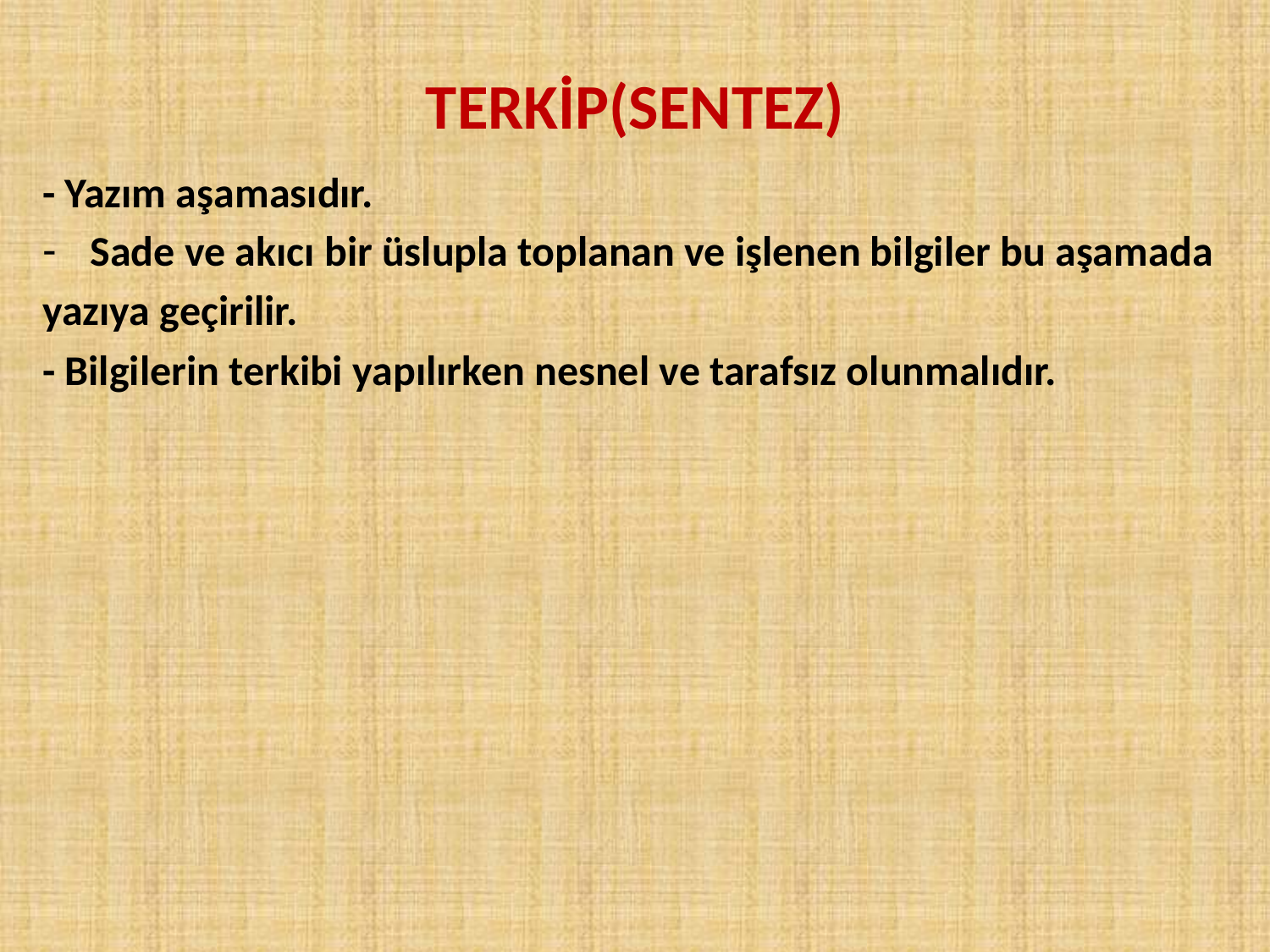

# TERKİP(SENTEZ)
- Yazım aşamasıdır.
Sade ve akıcı bir üslupla toplanan ve işlenen bilgiler bu aşamada
yazıya geçirilir.
- Bilgilerin terkibi yapılırken nesnel ve tarafsız olunmalıdır.